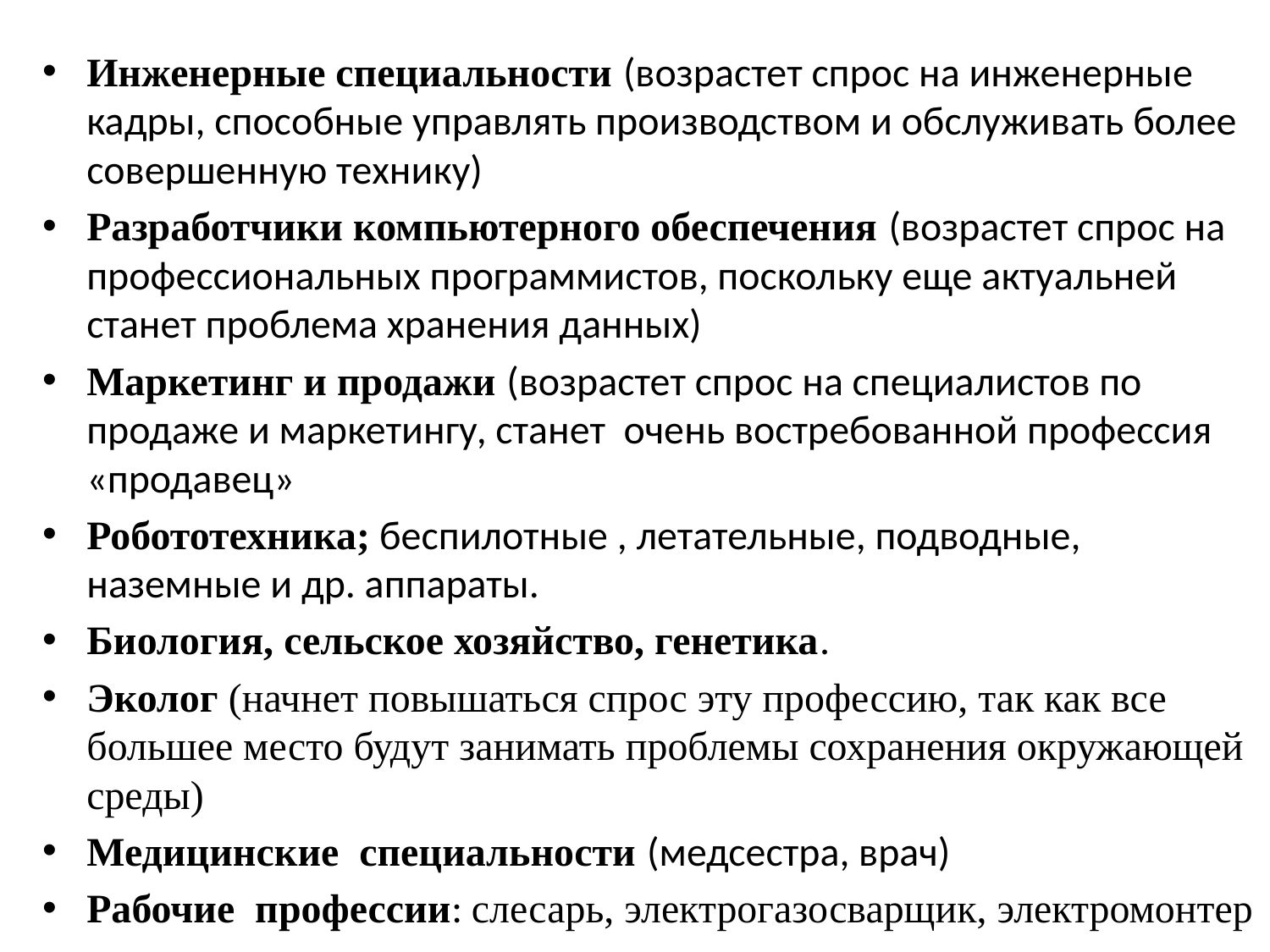

Инженерные специальности (возрастет спрос на инженерные кадры, способные управлять производством и обслуживать более совершенную технику)
Разработчики компьютерного обеспечения (возрастет спрос на профессиональных программистов, поскольку еще актуальней станет проблема хранения данных)
Маркетинг и продажи (возрастет спрос на специалистов по  продаже и маркетингу, станет  очень востребованной профессия «продавец»
Робототехника; беспилотные , летательные, подводные, наземные и др. аппараты.
Биология, сельское хозяйство, генетика.
Эколог (начнет повышаться спрос эту профессию, так как все большее место будут занимать проблемы сохранения окружающей среды)
Медицинские  специальности (медсестра, врач)
Рабочие  профессии: слесарь, электрогазосварщик, электромонтер